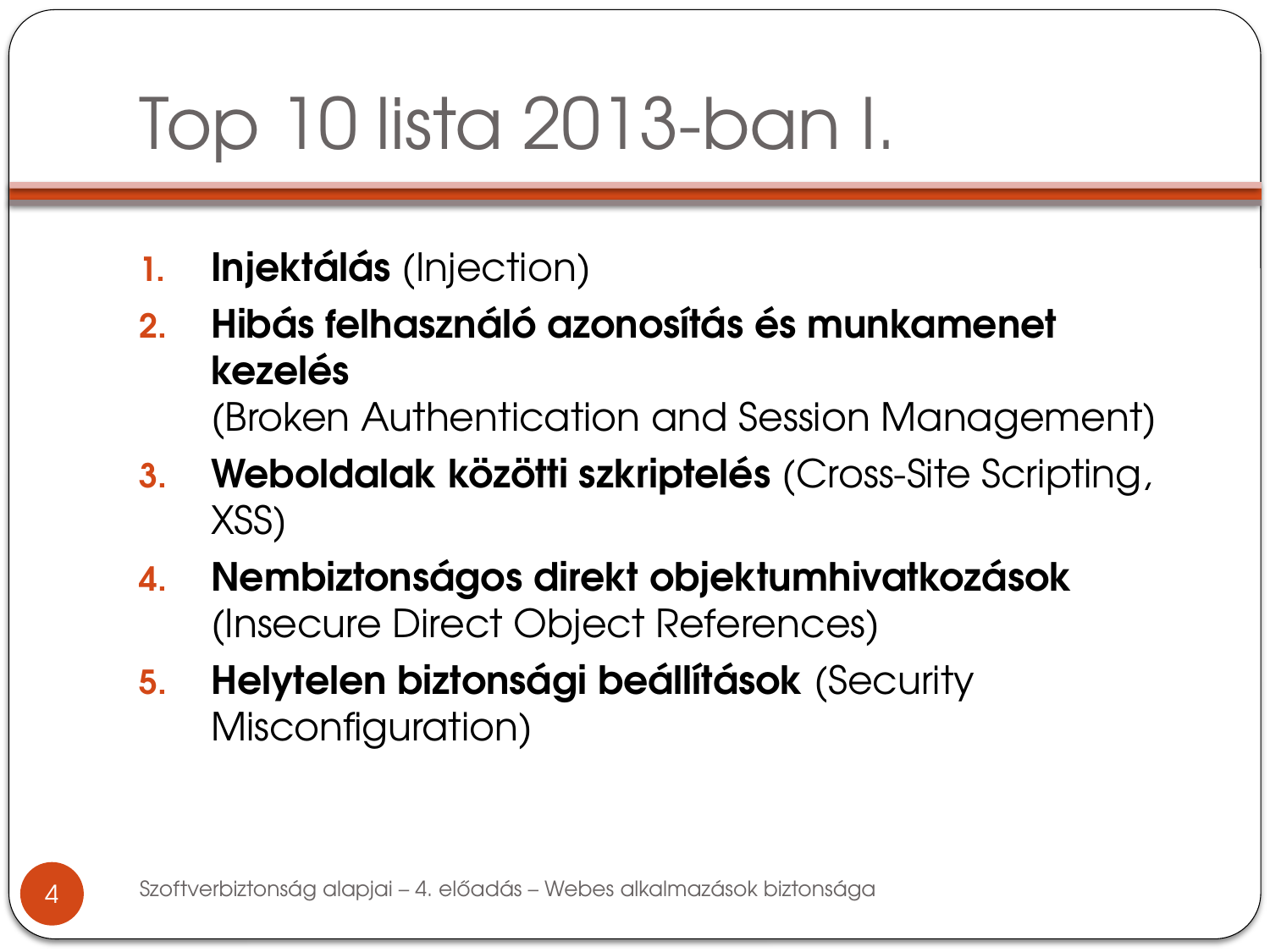

# Top 10 lista 2013-ban I.
Injektálás (Injection)
Hibás felhasználó azonosítás és munkamenet kezelés
(Broken Authentication and Session Management)
Weboldalak közötti szkriptelés (Cross-Site Scripting, XSS)
Nembiztonságos direkt objektumhivatkozások
(Insecure Direct Object References)
Helytelen biztonsági beállítások (Security Misconfiguration)
Szoftverbiztonság alapjai – 4. előadás – Webes alkalmazások biztonsága
4